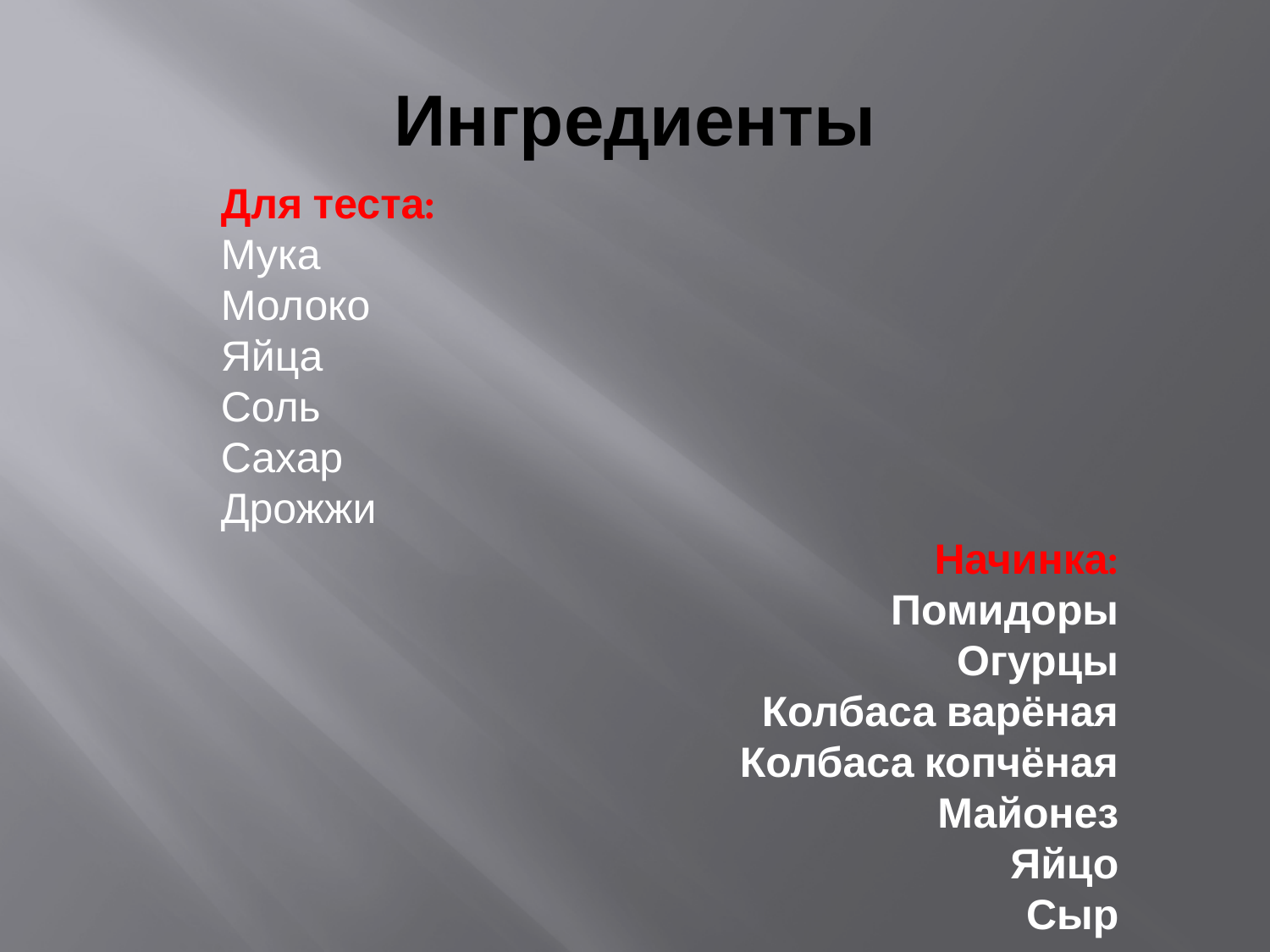

# Ингредиенты
Для теста:
Мука
Молоко
Яйца
Соль
Сахар
Дрожжи
Начинка:
Помидоры
Огурцы
Колбаса варёная
Колбаса копчёная
Майонез
Яйцо
Сыр